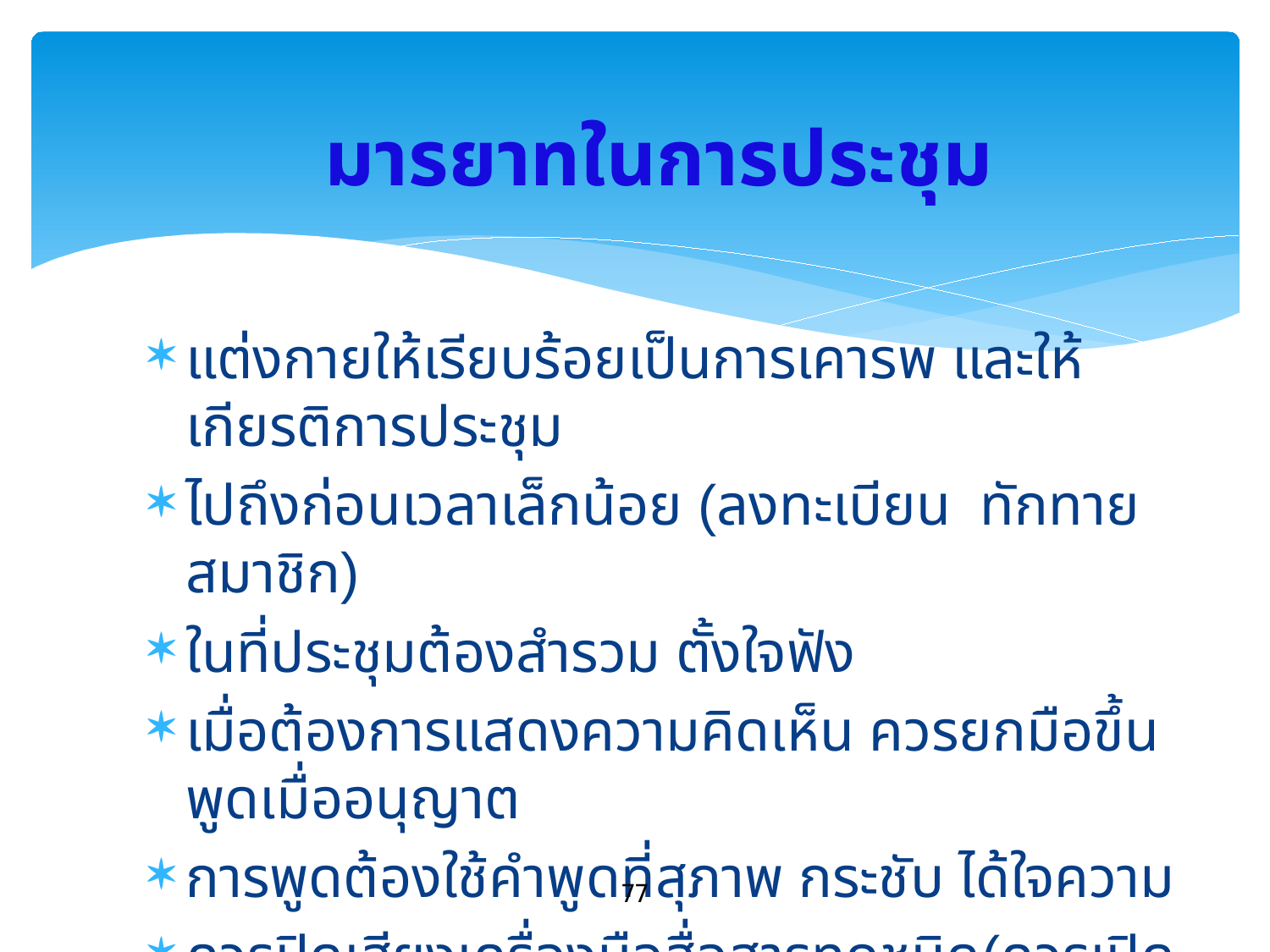

# มารยาทในการประชุม
แต่งกายให้เรียบร้อยเป็นการเคารพ และให้เกียรติการประชุม
ไปถึงก่อนเวลาเล็กน้อย (ลงทะเบียน  ทักทายสมาชิก)
ในที่ประชุมต้องสำรวม ตั้งใจฟัง
เมื่อต้องการแสดงความคิดเห็น ควรยกมือขึ้น พูดเมื่ออนุญาต
การพูดต้องใช้คำพูดที่สุภาพ กระชับ ได้ใจความ
ควรปิดเสียงเครื่องมือสื่อสารทุกชนิด(ควรเปิดเป็นระบบสั่นแทน)

77